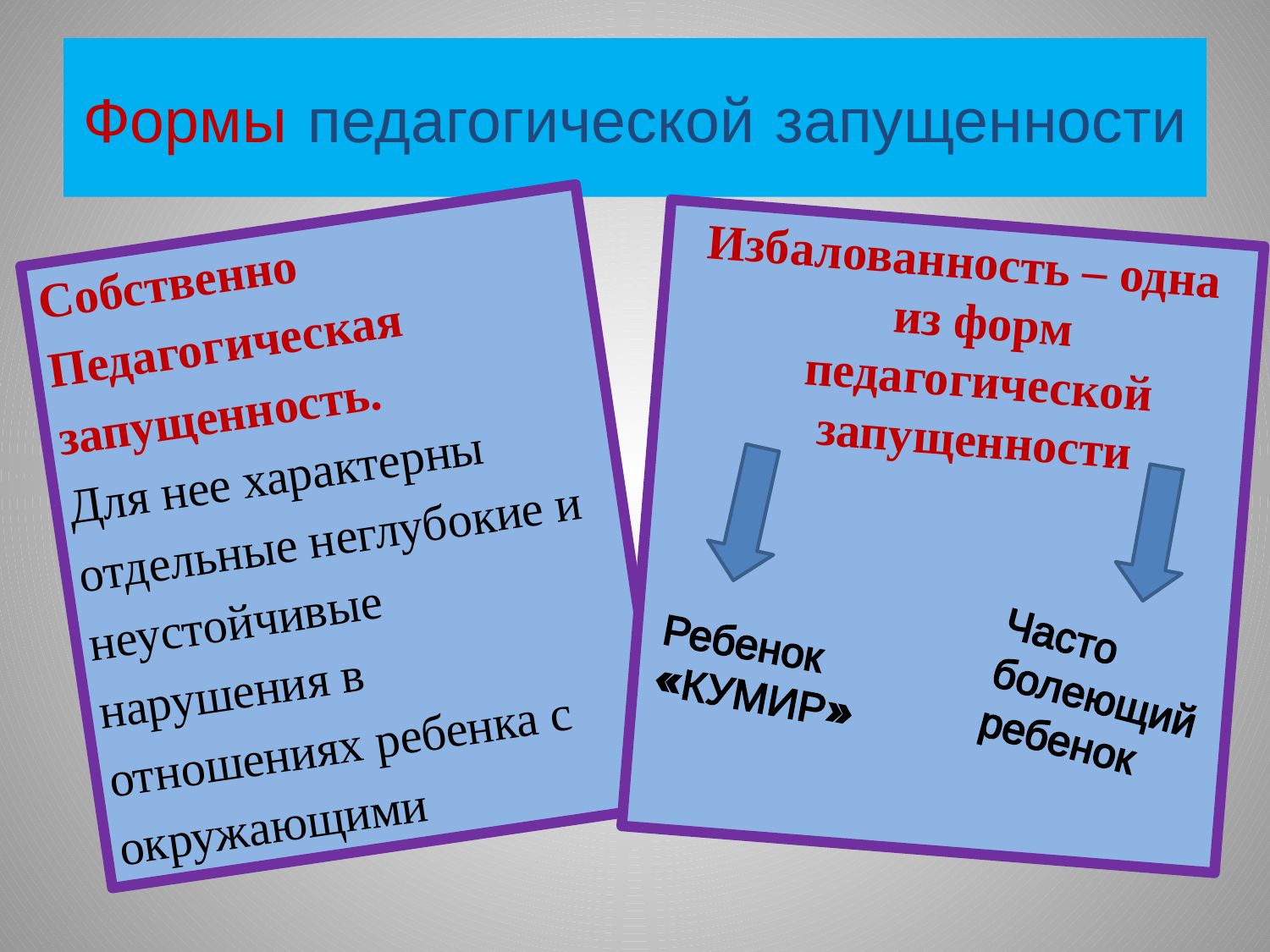

# Формы педагогической запущенности
Собственно
Педагогическая
запущенность.
Для нее характерны
отдельные неглубокие и
неустойчивые
нарушения в
отношениях ребенка с
окружающими
Избалованность – одна из форм педагогической запущенности

Ребенок
«КУМИР»
Часто
болеющий
ребенок